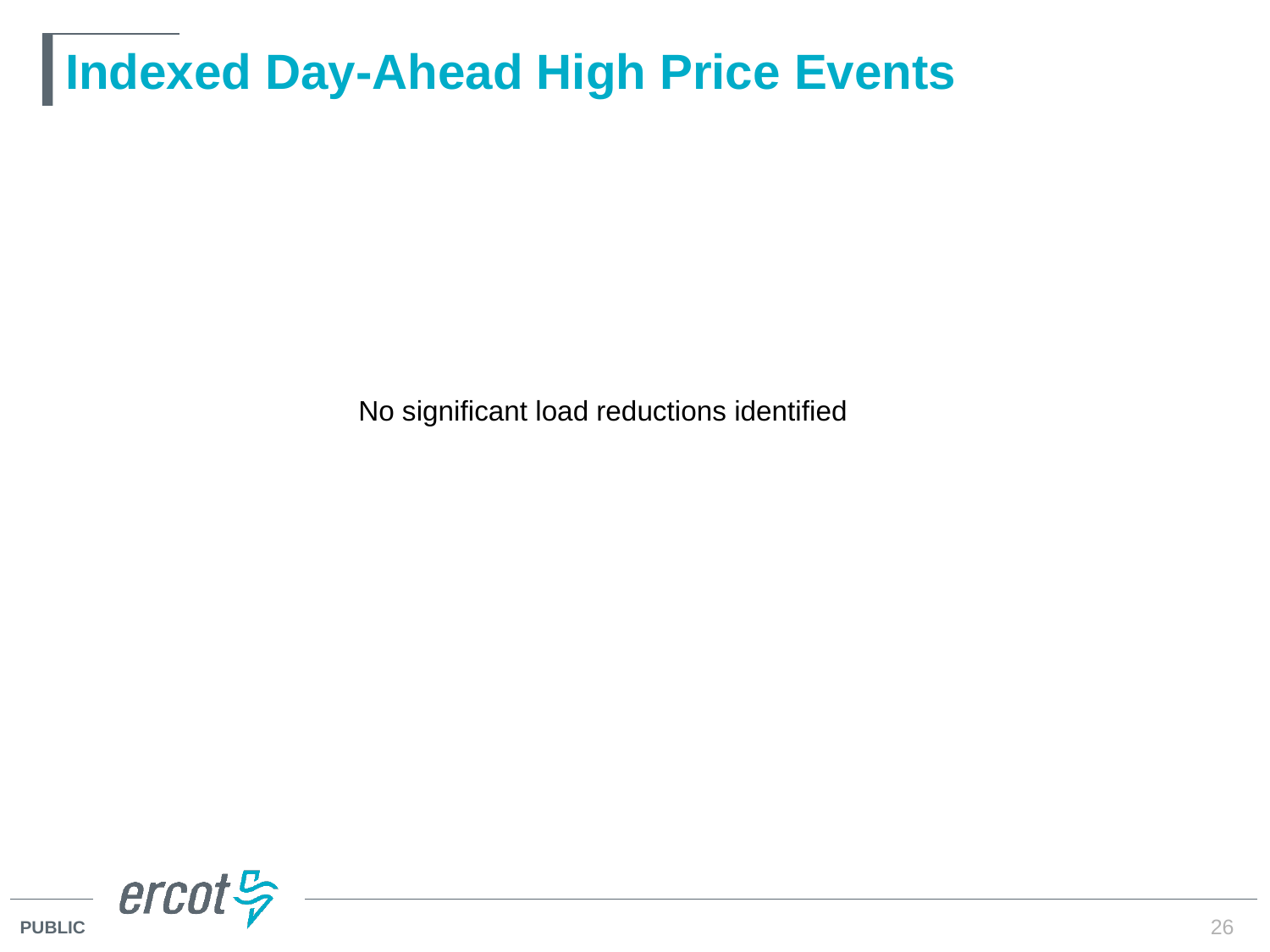

# Indexed Day-Ahead High Price Events
No significant load reductions identified
26